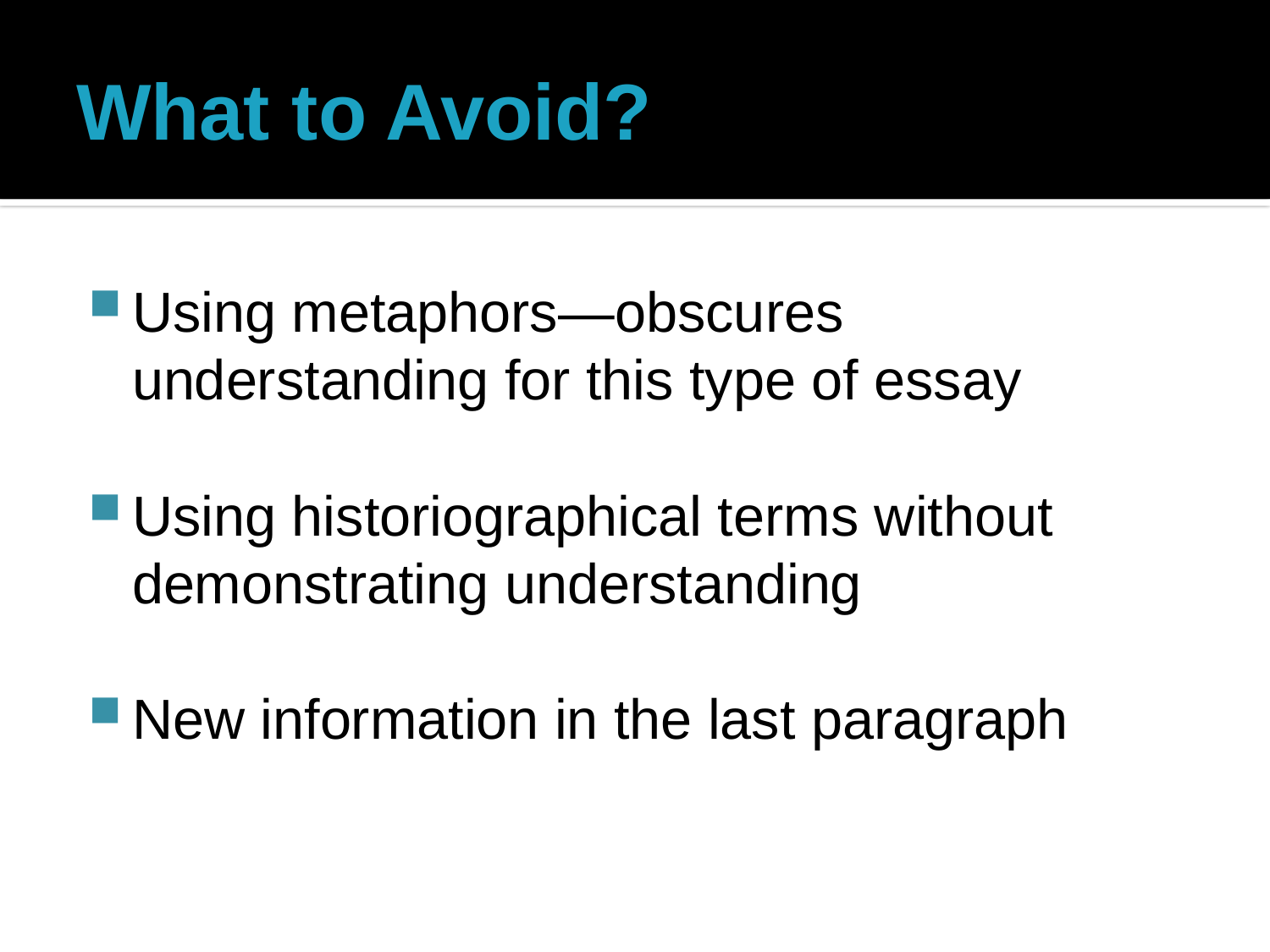

# What to Avoid?

Using metaphors—obscures understanding for this type of essay

Using historiographical terms without demonstrating understanding

New information in the last paragraph